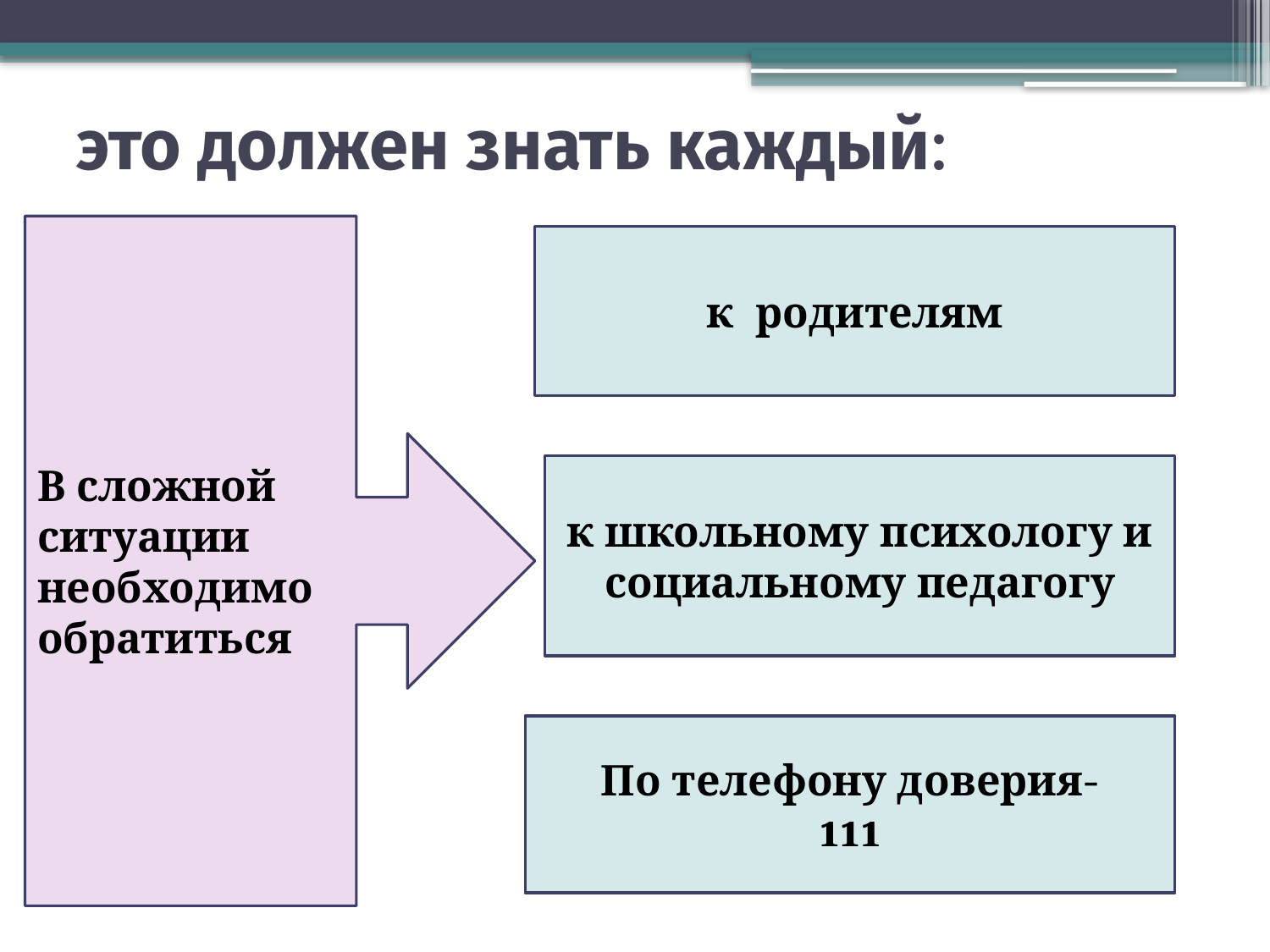

# это должен знать каждый:
В сложной ситуации необходимо обратиться
Что дол
к  родителям
к школьному психологу и социальному педагогу

По телефону доверия-
111